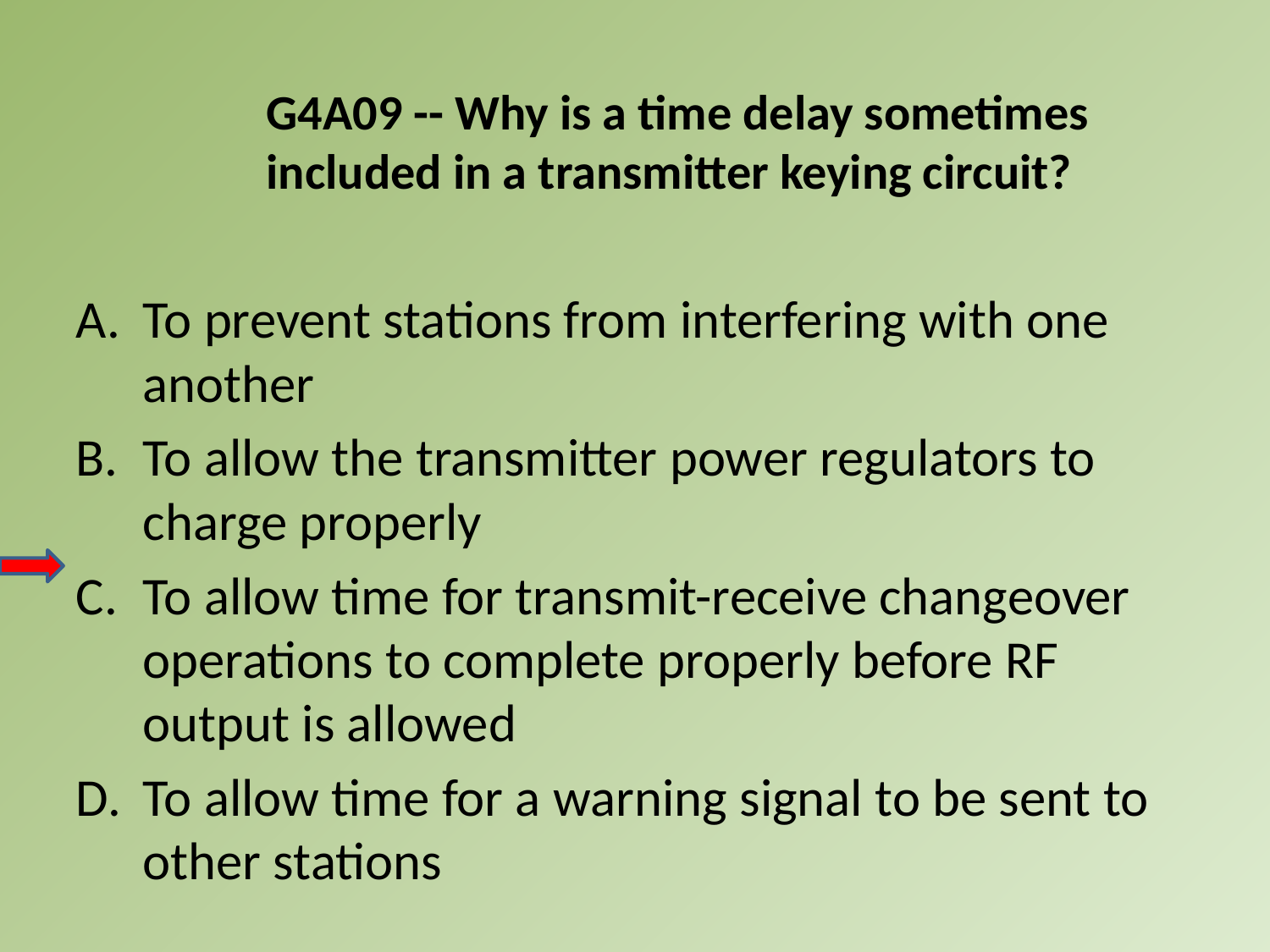

G4A09 -- Why is a time delay sometimes included in a transmitter keying circuit?
A.	To prevent stations from interfering with one another
B.	To allow the transmitter power regulators to charge properly
C.	To allow time for transmit-receive changeover operations to complete properly before RF output is allowed
D.	To allow time for a warning signal to be sent to other stations